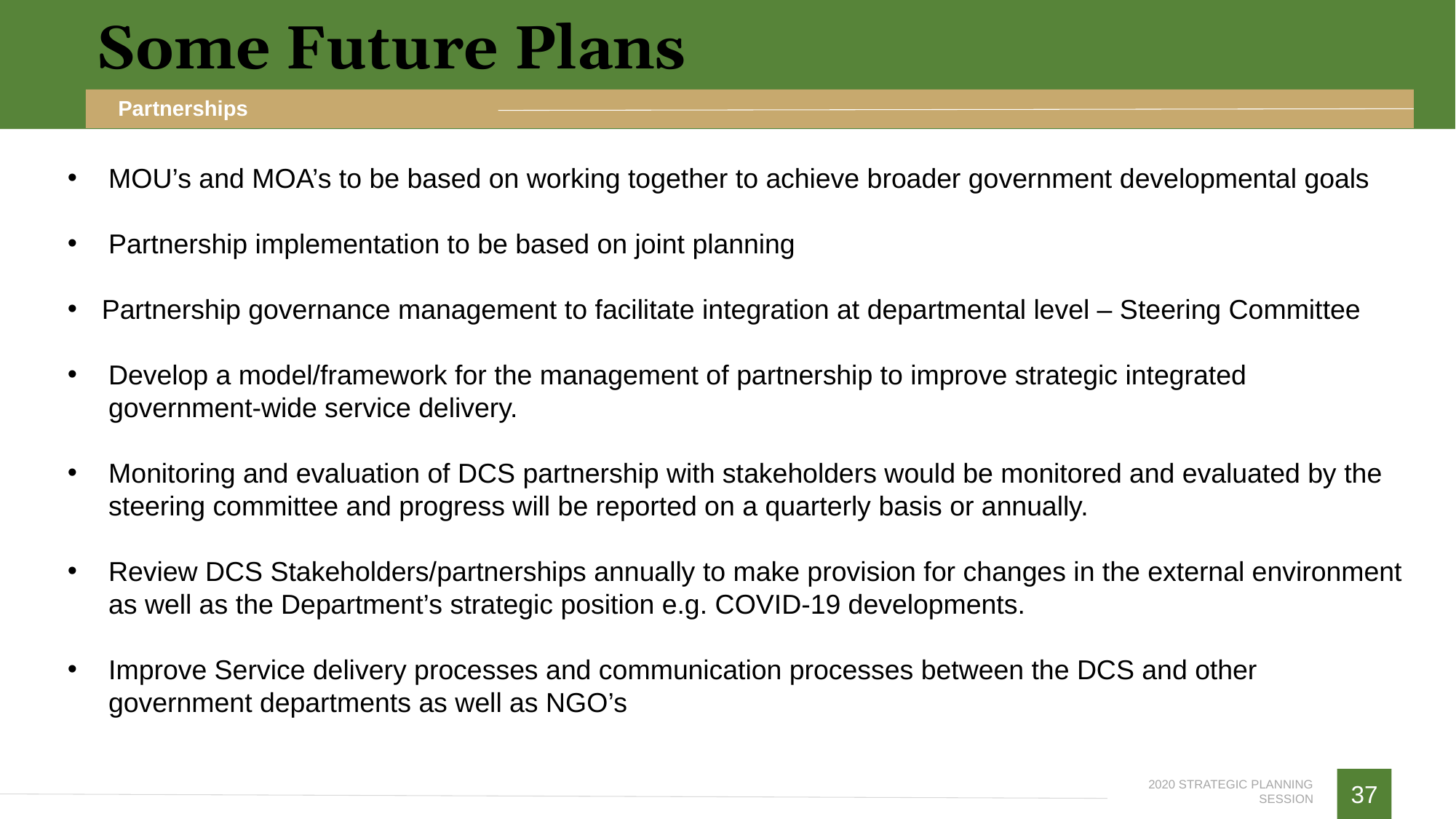

Some Future Plans

Partnerships
MOU’s and MOA’s to be based on working together to achieve broader government developmental goals

Partnership implementation to be based on joint planning

Partnership governance management to facilitate integration at departmental level – Steering Committee

Develop a model/framework for the management of partnership to improve strategic integrated government-wide service delivery.

Monitoring and evaluation of DCS partnership with stakeholders would be monitored and evaluated by the steering committee and progress will be reported on a quarterly basis or annually.

Review DCS Stakeholders/partnerships annually to make provision for changes in the external environment as well as the Department’s strategic position e.g. COVID-19 developments.

Improve Service delivery processes and communication processes between the DCS and other government departments as well as NGO’s